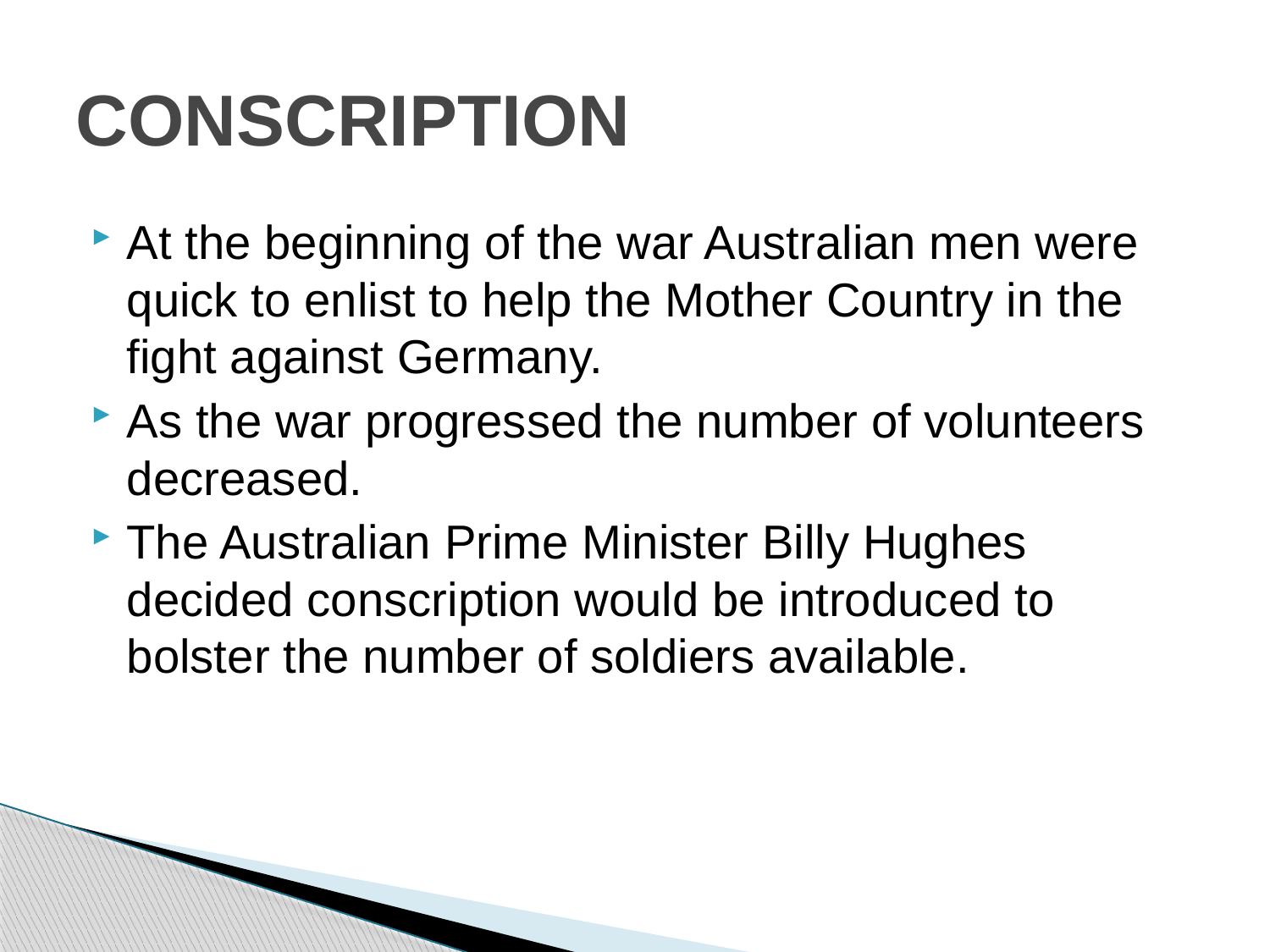

# CONSCRIPTION
At the beginning of the war Australian men were quick to enlist to help the Mother Country in the fight against Germany.
As the war progressed the number of volunteers decreased.
The Australian Prime Minister Billy Hughes decided conscription would be introduced to bolster the number of soldiers available.